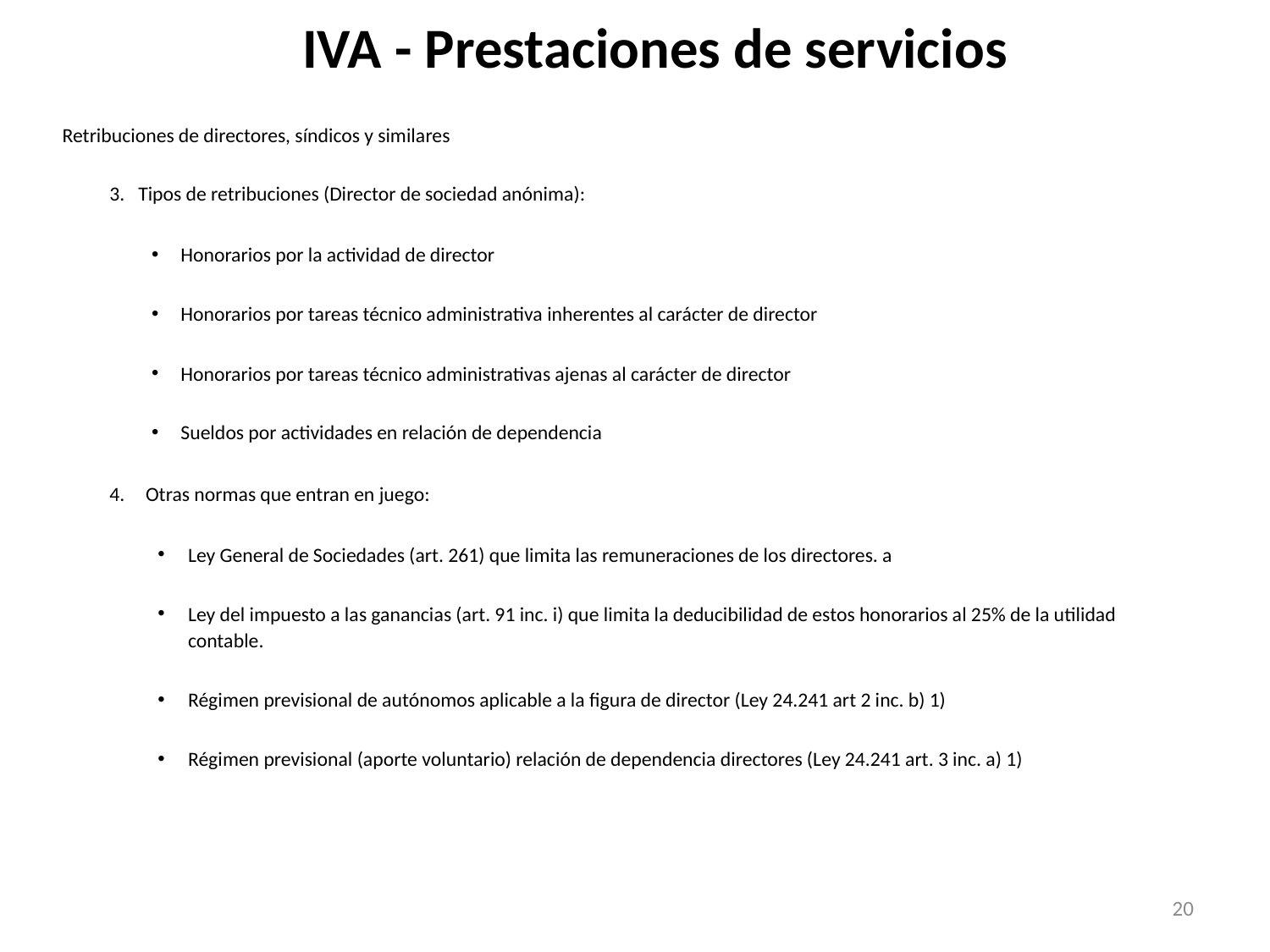

# IVA - Prestaciones de servicios
Retribuciones de directores, síndicos y similares

Tipos de retribuciones (Director de sociedad anónima):

Honorarios por la actividad de director

Honorarios por tareas técnico administrativa inherentes al carácter de director

Honorarios por tareas técnico administrativas ajenas al carácter de director

Sueldos por actividades en relación de dependencia

Otras normas que entran en juego:

Ley General de Sociedades (art. 261) que limita las remuneraciones de los directores. a

Ley del impuesto a las ganancias (art. 91 inc. i) que limita la deducibilidad de estos honorarios al 25% de la utilidad contable.

Régimen previsional de autónomos aplicable a la figura de director (Ley 24.241 art 2 inc. b) 1)

Régimen previsional (aporte voluntario) relación de dependencia directores (Ley 24.241 art. 3 inc. a) 1)

20